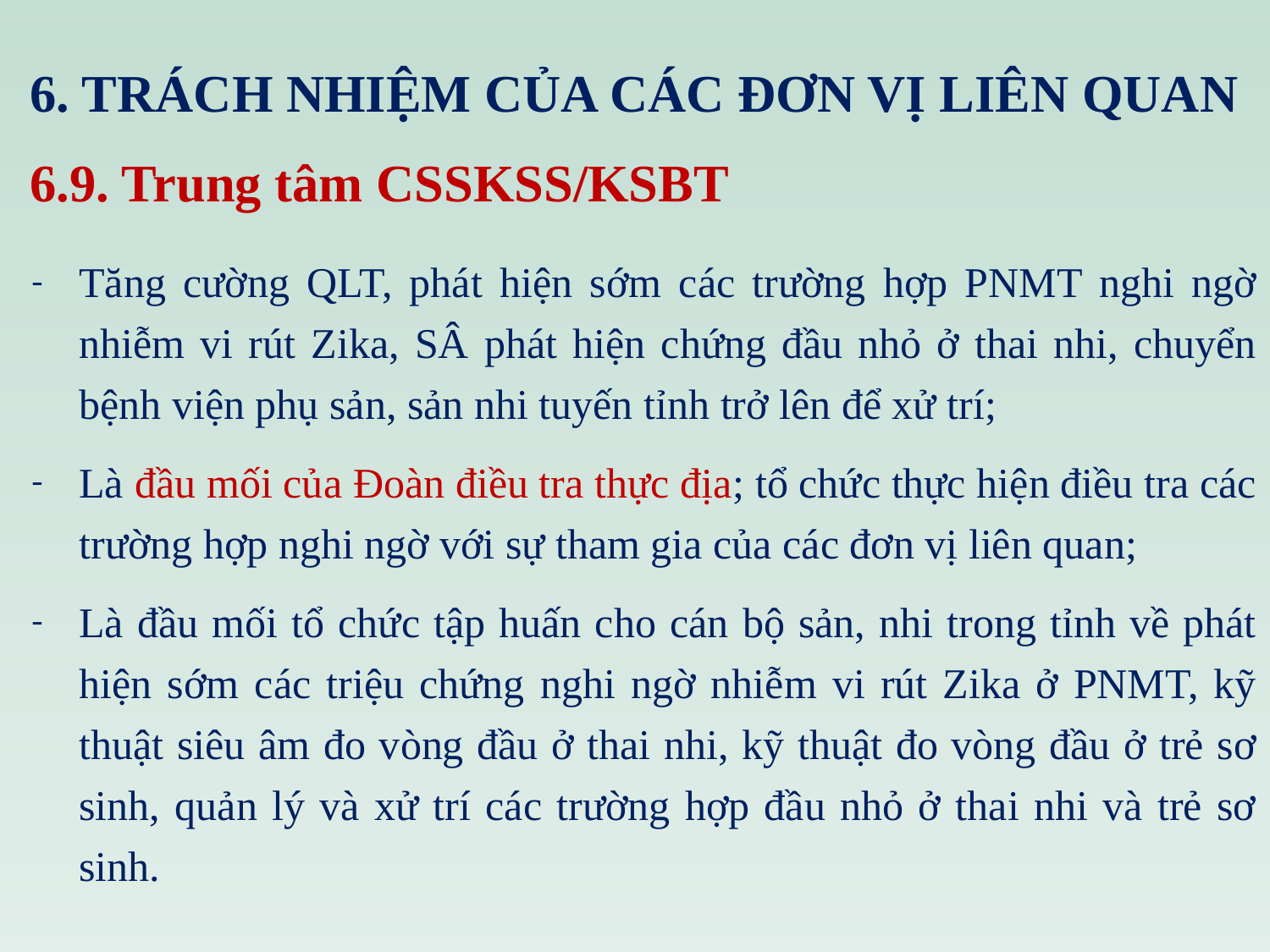

# 6. TRÁCH NHIỆM CỦA CÁC ĐƠN VỊ LIÊN QUAN
6.9. Trung tâm CSSKSS/KSBT
Tăng cường QLT, phát hiện sớm các trường hợp PNMT nghi ngờ nhiễm vi rút Zika, SÂ phát hiện chứng đầu nhỏ ở thai nhi, chuyển bệnh viện phụ sản, sản nhi tuyến tỉnh trở lên để xử trí;
Là đầu mối của Đoàn điều tra thực địa; tổ chức thực hiện điều tra các trường hợp nghi ngờ với sự tham gia của các đơn vị liên quan;
Là đầu mối tổ chức tập huấn cho cán bộ sản, nhi trong tỉnh về phát hiện sớm các triệu chứng nghi ngờ nhiễm vi rút Zika ở PNMT, kỹ thuật siêu âm đo vòng đầu ở thai nhi, kỹ thuật đo vòng đầu ở trẻ sơ sinh, quản lý và xử trí các trường hợp đầu nhỏ ở thai nhi và trẻ sơ sinh.